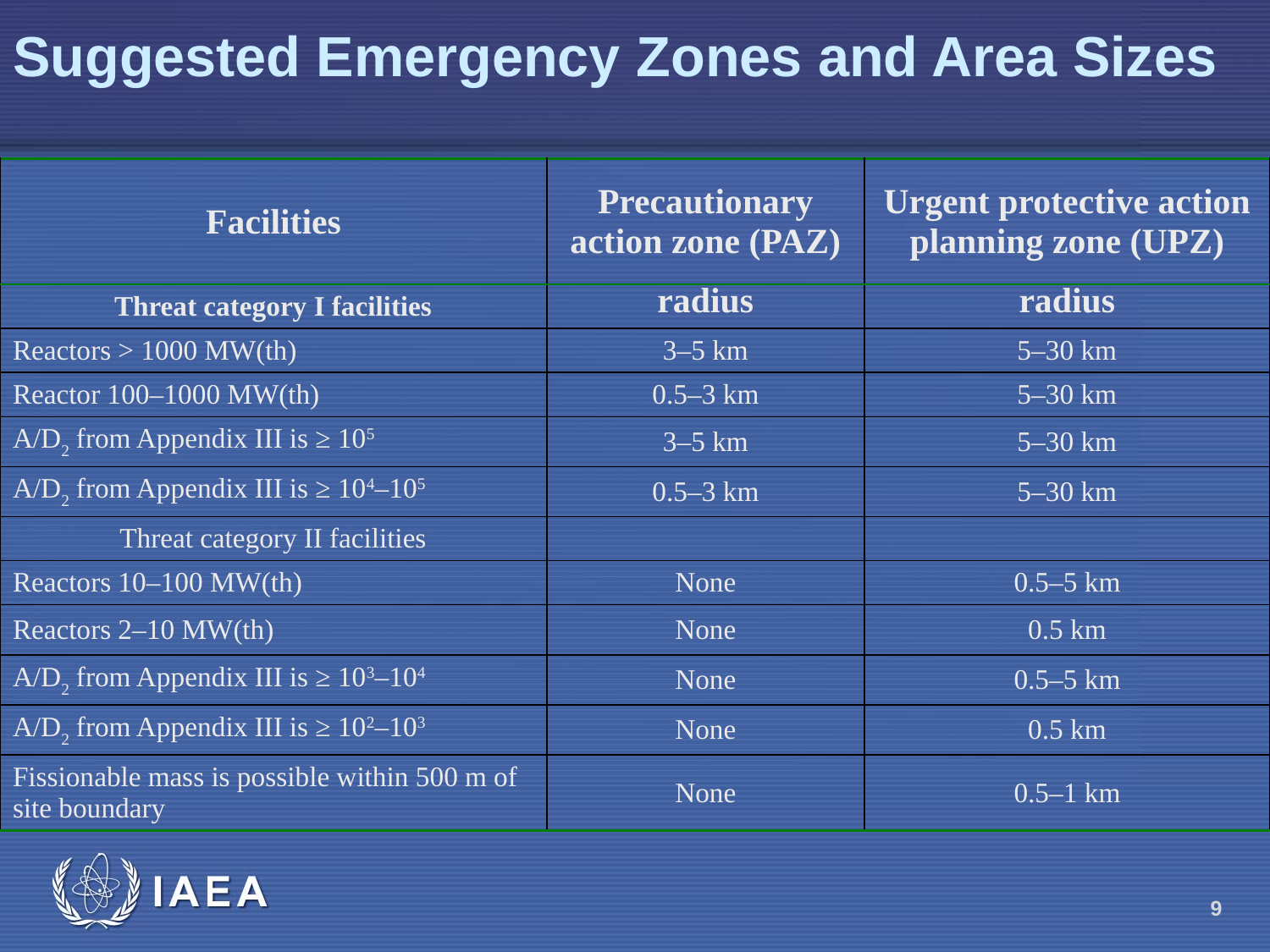

Suggested Emergency Zones and Area Sizes
| Facilities | Precautionary action zone (PAZ) | Urgent protective action planning zone (UPZ) |
| --- | --- | --- |
| Threat category I facilities | radius | radius |
| Reactors > 1000 MW(th) | 3–5 km | 5–30 km |
| Reactor 100–1000 MW(th) | 0.5–3 km | 5–30 km |
| A/D2 from Appendix III is ≥ 105 | 3–5 km | 5–30 km |
| A/D2 from Appendix III is ≥ 104–105 | 0.5–3 km | 5–30 km |
| Threat category II facilities |  |  |
| Reactors 10–100 MW(th) | None | 0.5–5 km |
| Reactors 2–10 MW(th) | None | 0.5 km |
| A/D2 from Appendix III is ≥ 103–104 | None | 0.5–5 km |
| A/D2 from Appendix III is ≥ 102–103 | None | 0.5 km |
| Fissionable mass is possible within 500 m of site boundary | None | 0.5–1 km |

9